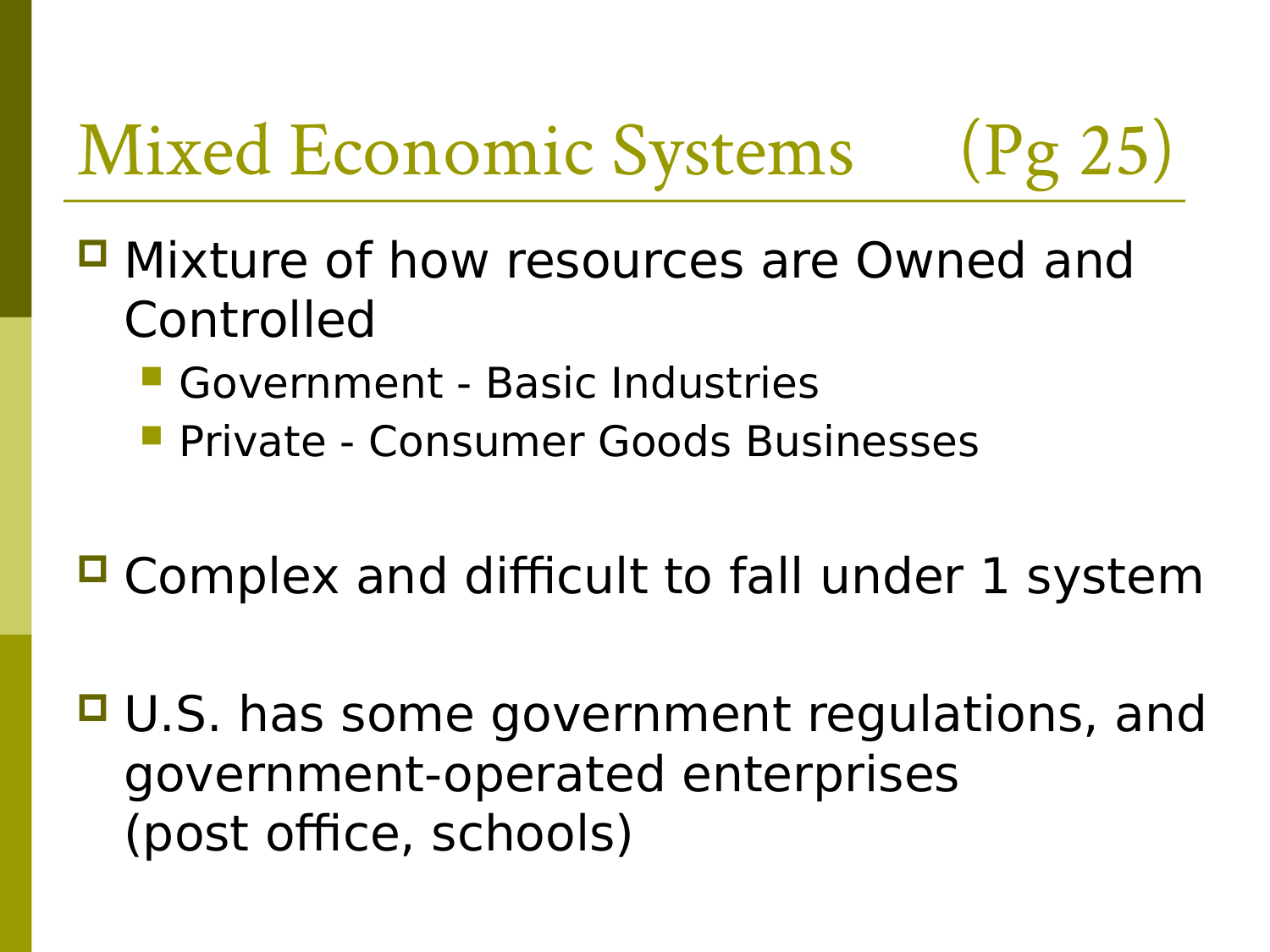

# Mixed Economic Systems      (Pg 25)
Mixture of how resources are Owned and Controlled
Government - Basic Industries
Private - Consumer Goods Businesses

Complex and difficult to fall under 1 system

U.S. has some government regulations, and government-operated enterprises
(post office, schools)